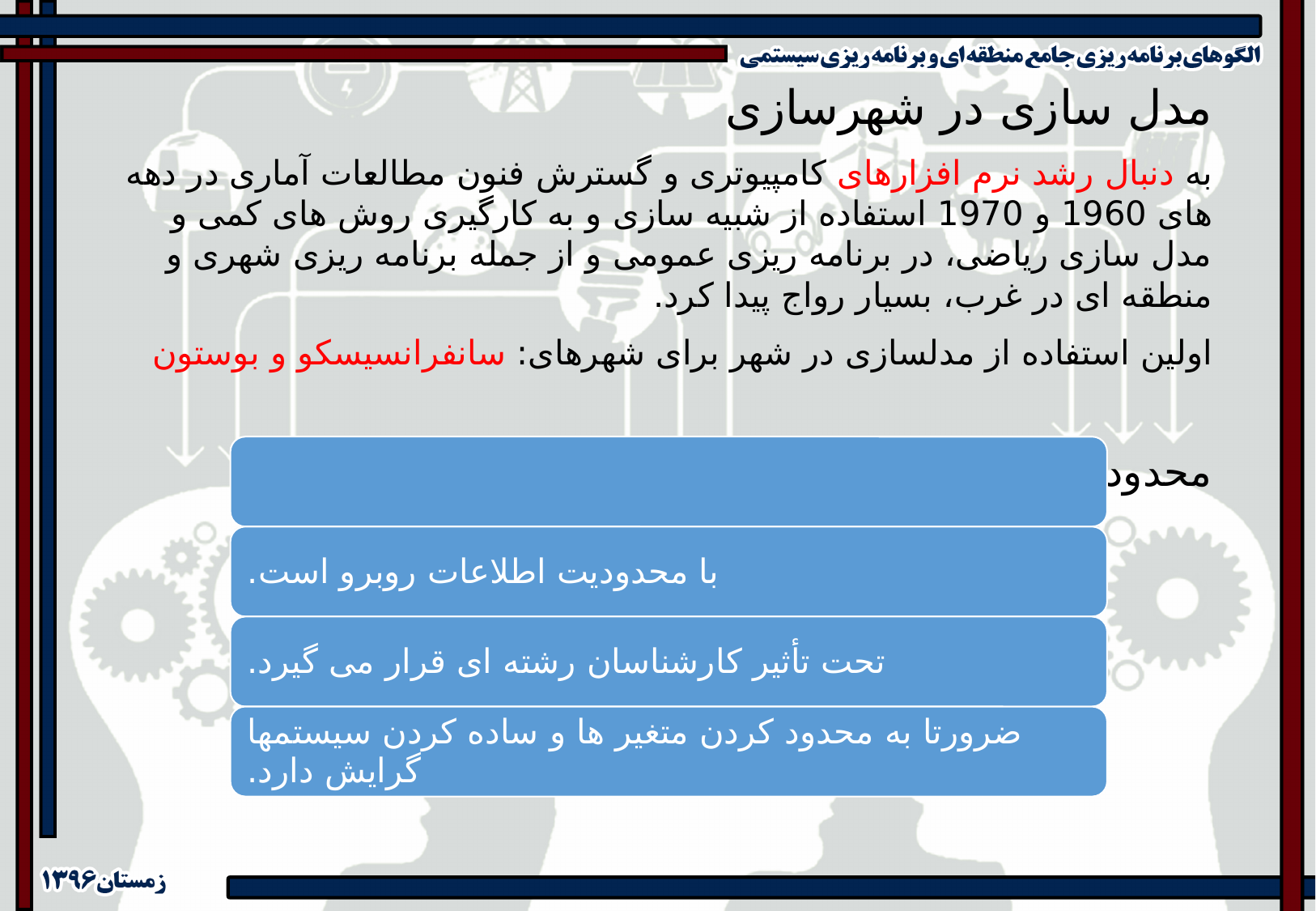

مدل سازی در شهرسازی
به دنبال رشد نرم افزارهای کامپیوتری و گسترش فنون مطالعات آماری در دهه های 1960 و 1970 استفاده از شبیه سازی و به کارگیری روش های کمی و مدل سازی ریاضی، در برنامه ریزی عمومی و از جمله برنامه ریزی شهری و منطقه ای در غرب، بسیار رواج پیدا کرد.
اولین استفاده از مدلسازی در شهر برای شهرهای: سانفرانسیسکو و بوستون

محدودیت های مدلسازی برای سیستمهای اجتماعی:

تحت تأثیر کارشناسان رشته ای قرار می گیرد.
ضرورتا به محدود کردن متغیر ها و ساده کردن سیستمها گرایش دارد.